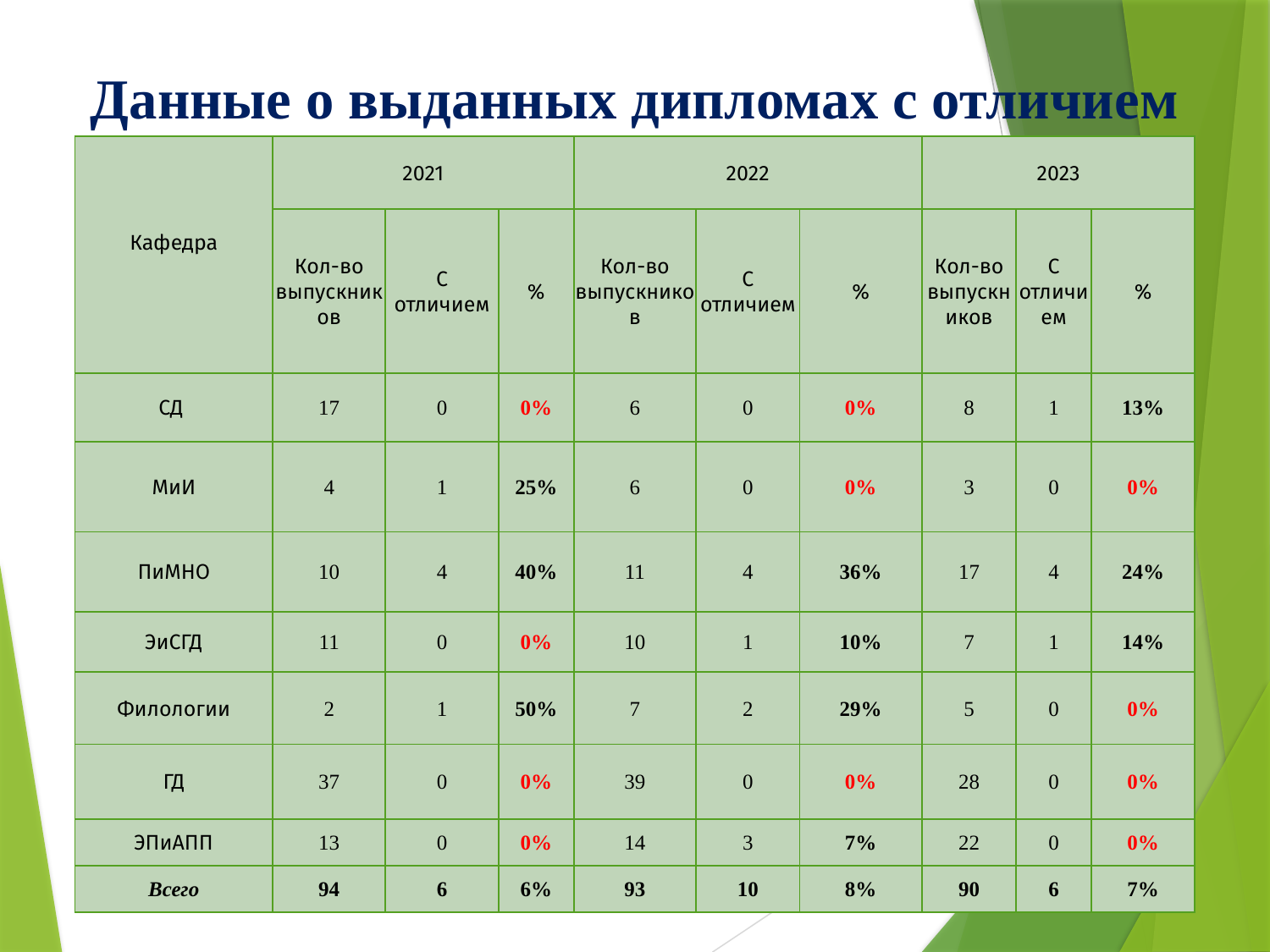

# Данные о выданных дипломах с отличием
| Кафедра | 2021 |  |  | 2022 |  |  | 2023 |  |  |
| --- | --- | --- | --- | --- | --- | --- | --- | --- | --- |
|  | Кол-во выпускников | С отличием | % | Кол-во выпускников | С отличием | % | Кол-во выпускников | С отличием | % |
| СД | 17 | 0 | 0% | 6 | 0 | 0% | 8 | 1 | 13% |
| МиИ | 4 | 1 | 25% | 6 | 0 | 0% | 3 | 0 | 0% |
| ПиМНО | 10 | 4 | 40% | 11 | 4 | 36% | 17 | 4 | 24% |
| ЭиСГД | 11 | 0 | 0% | 10 | 1 | 10% | 7 | 1 | 14% |
| Филологии | 2 | 1 | 50% | 7 | 2 | 29% | 5 | 0 | 0% |
| ГД | 37 | 0 | 0% | 39 | 0 | 0% | 28 | 0 | 0% |
| ЭПиАПП | 13 | 0 | 0% | 14 | 3 | 7% | 22 | 0 | 0% |
| Всего | 94 | 6 | 6% | 93 | 10 | 8% | 90 | 6 | 7% |